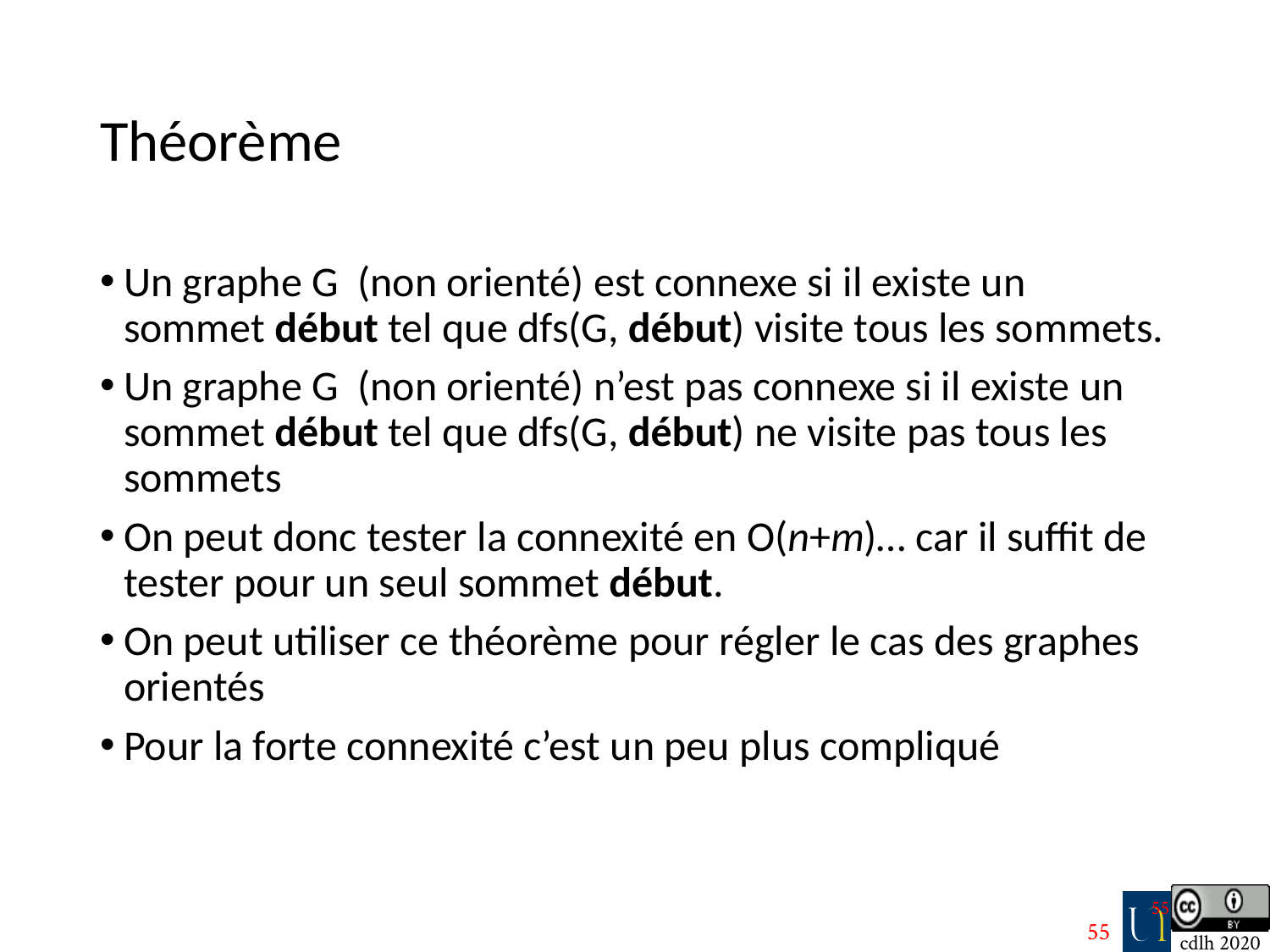

# Théorème
Un graphe G  (non orienté) est connexe si il existe un sommet début tel que dfs(G, début) visite tous les sommets.
Un graphe G  (non orienté) n’est pas connexe si il existe un sommet début tel que dfs(G, début) ne visite pas tous les sommets
On peut donc tester la connexité en O(n+m)… car il suffit de tester pour un seul sommet début.
On peut utiliser ce théorème pour régler le cas des graphes orientés
Pour la forte connexité c’est un peu plus compliqué
55